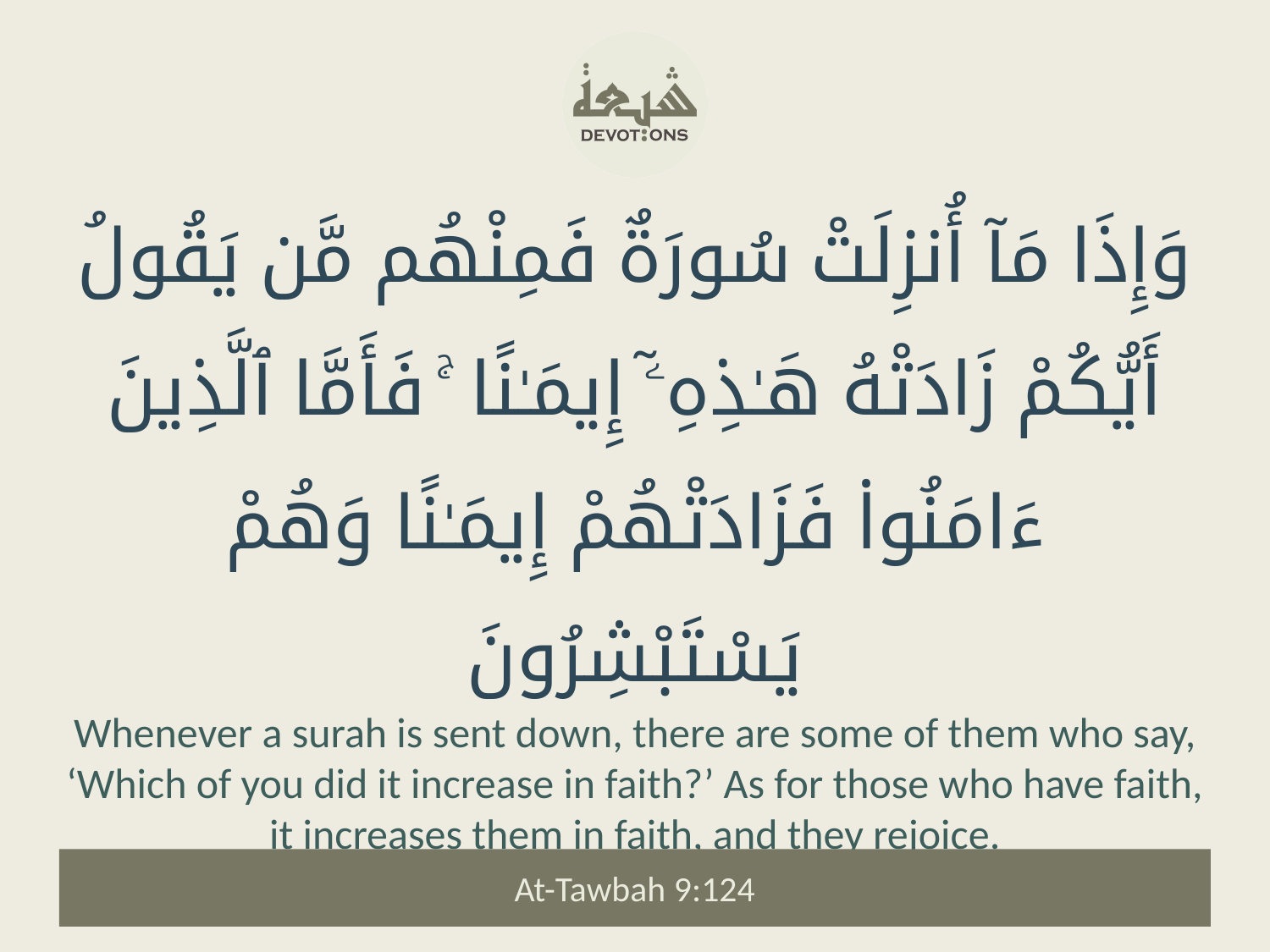

وَإِذَا مَآ أُنزِلَتْ سُورَةٌ فَمِنْهُم مَّن يَقُولُ أَيُّكُمْ زَادَتْهُ هَـٰذِهِۦٓ إِيمَـٰنًا ۚ فَأَمَّا ٱلَّذِينَ ءَامَنُوا۟ فَزَادَتْهُمْ إِيمَـٰنًا وَهُمْ يَسْتَبْشِرُونَ
Whenever a surah is sent down, there are some of them who say, ‘Which of you did it increase in faith?’ As for those who have faith, it increases them in faith, and they rejoice.
At-Tawbah 9:124